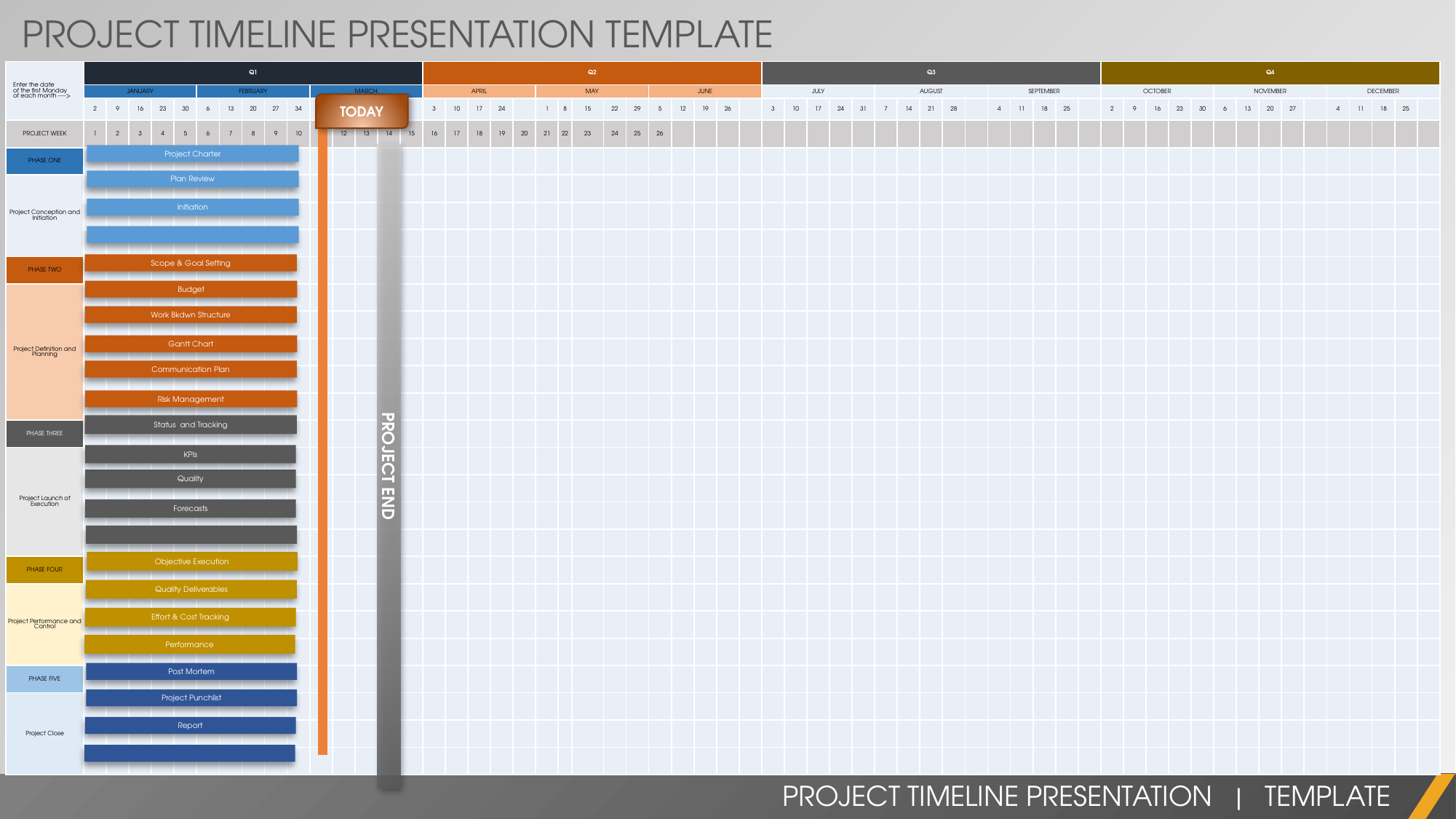

PROJECT TIMELINE PRESENTATION TEMPLATE
| Enter the date of the first Monday of each month ----> | Q1 |  |  |  |  |  |  |  |  |  |  |  |  |  |  | Q2 |  |  |  |  |  |  |  |  |  |  |  |  |  |  | Q3 |  |  |  |  |  |  |  |  |  |  |  |  |  |  | Q4 |  |  |  |  |  |  |  |  |  |  |  |  |  |  |
| --- | --- | --- | --- | --- | --- | --- | --- | --- | --- | --- | --- | --- | --- | --- | --- | --- | --- | --- | --- | --- | --- | --- | --- | --- | --- | --- | --- | --- | --- | --- | --- | --- | --- | --- | --- | --- | --- | --- | --- | --- | --- | --- | --- | --- | --- | --- | --- | --- | --- | --- | --- | --- | --- | --- | --- | --- | --- | --- | --- | --- |
|  | JANUARY |  |  |  |  | FEBRUARY |  |  |  |  | MARCH |  |  |  |  | APRIL |  |  |  |  | MAY |  |  |  |  | JUNE |  |  |  |  | JULY |  |  |  |  | AUGUST |  |  |  |  | SEPTEMBER |  |  |  |  | OCTOBER |  |  |  |  | NOVEMBER |  |  |  |  | DECEMBER |  |  |  |  |
|  | 2 | 9 | 16 | 23 | 30 | 6 | 13 | 20 | 27 | 34 | 6 | 13 | 20 | 27 |  | 3 | 10 | 17 | 24 |  | 1 | 8 | 15 | 22 | 29 | 5 | 12 | 19 | 26 |  | 3 | 10 | 17 | 24 | 31 | 7 | 14 | 21 | 28 |  | 4 | 11 | 18 | 25 |  | 2 | 9 | 16 | 23 | 30 | 6 | 13 | 20 | 27 |  | 4 | 11 | 18 | 25 |  |
| PROJECT WEEK | 1 | 2 | 3 | 4 | 5 | 6 | 7 | 8 | 9 | 10 | 11 | 12 | 13 | 14 | 15 | 16 | 17 | 18 | 19 | 20 | 21 | 22 | 23 | 24 | 25 | 26 |  |  |  |  |  |  |  |  |  |  |  |  |  |  |  |  |  |  |  |  |  |  |  |  |  |  |  |  |  |  |  |  |  |  |
| PHASE ONE |  |  |  |  |  |  |  |  |  |  |  |  |  |  |  |  |  |  |  |  |  |  |  |  |  |  |  |  |  |  |  |  |  |  |  |  |  |  |  |  |  |  |  |  |  |  |  |  |  |  |  |  |  |  |  |  |  |  |  |  |
| Project Conception and Initiation |  |  |  |  |  |  |  |  |  |  |  |  |  |  |  |  |  |  |  |  |  |  |  |  |  |  |  |  |  |  |  |  |  |  |  |  |  |  |  |  |  |  |  |  |  |  |  |  |  |  |  |  |  |  |  |  |  |  |  |  |
|  |  |  |  |  |  |  |  |  |  |  |  |  |  |  |  |  |  |  |  |  |  |  |  |  |  |  |  |  |  |  |  |  |  |  |  |  |  |  |  |  |  |  |  |  |  |  |  |  |  |  |  |  |  |  |  |  |  |  |  |  |
|  |  |  |  |  |  |  |  |  |  |  |  |  |  |  |  |  |  |  |  |  |  |  |  |  |  |  |  |  |  |  |  |  |  |  |  |  |  |  |  |  |  |  |  |  |  |  |  |  |  |  |  |  |  |  |  |  |  |  |  |  |
| PHASE TWO |  |  |  |  |  |  |  |  |  |  |  |  |  |  |  |  |  |  |  |  |  |  |  |  |  |  |  |  |  |  |  |  |  |  |  |  |  |  |  |  |  |  |  |  |  |  |  |  |  |  |  |  |  |  |  |  |  |  |  |  |
| Project Definition and Planning |  |  |  |  |  |  |  |  |  |  |  |  |  |  |  |  |  |  |  |  |  |  |  |  |  |  |  |  |  |  |  |  |  |  |  |  |  |  |  |  |  |  |  |  |  |  |  |  |  |  |  |  |  |  |  |  |  |  |  |  |
|  |  |  |  |  |  |  |  |  |  |  |  |  |  |  |  |  |  |  |  |  |  |  |  |  |  |  |  |  |  |  |  |  |  |  |  |  |  |  |  |  |  |  |  |  |  |  |  |  |  |  |  |  |  |  |  |  |  |  |  |  |
|  |  |  |  |  |  |  |  |  |  |  |  |  |  |  |  |  |  |  |  |  |  |  |  |  |  |  |  |  |  |  |  |  |  |  |  |  |  |  |  |  |  |  |  |  |  |  |  |  |  |  |  |  |  |  |  |  |  |  |  |  |
|  |  |  |  |  |  |  |  |  |  |  |  |  |  |  |  |  |  |  |  |  |  |  |  |  |  |  |  |  |  |  |  |  |  |  |  |  |  |  |  |  |  |  |  |  |  |  |  |  |  |  |  |  |  |  |  |  |  |  |  |  |
|  |  |  |  |  |  |  |  |  |  |  |  |  |  |  |  |  |  |  |  |  |  |  |  |  |  |  |  |  |  |  |  |  |  |  |  |  |  |  |  |  |  |  |  |  |  |  |  |  |  |  |  |  |  |  |  |  |  |  |  |  |
| PHASE THREE |  |  |  |  |  |  |  |  |  |  |  |  |  |  |  |  |  |  |  |  |  |  |  |  |  |  |  |  |  |  |  |  |  |  |  |  |  |  |  |  |  |  |  |  |  |  |  |  |  |  |  |  |  |  |  |  |  |  |  |  |
| Project Launch of Execution |  |  |  |  |  |  |  |  |  |  |  |  |  |  |  |  |  |  |  |  |  |  |  |  |  |  |  |  |  |  |  |  |  |  |  |  |  |  |  |  |  |  |  |  |  |  |  |  |  |  |  |  |  |  |  |  |  |  |  |  |
|  |  |  |  |  |  |  |  |  |  |  |  |  |  |  |  |  |  |  |  |  |  |  |  |  |  |  |  |  |  |  |  |  |  |  |  |  |  |  |  |  |  |  |  |  |  |  |  |  |  |  |  |  |  |  |  |  |  |  |  |  |
|  |  |  |  |  |  |  |  |  |  |  |  |  |  |  |  |  |  |  |  |  |  |  |  |  |  |  |  |  |  |  |  |  |  |  |  |  |  |  |  |  |  |  |  |  |  |  |  |  |  |  |  |  |  |  |  |  |  |  |  |  |
|  |  |  |  |  |  |  |  |  |  |  |  |  |  |  |  |  |  |  |  |  |  |  |  |  |  |  |  |  |  |  |  |  |  |  |  |  |  |  |  |  |  |  |  |  |  |  |  |  |  |  |  |  |  |  |  |  |  |  |  |  |
| PHASE FOUR |  |  |  |  |  |  |  |  |  |  |  |  |  |  |  |  |  |  |  |  |  |  |  |  |  |  |  |  |  |  |  |  |  |  |  |  |  |  |  |  |  |  |  |  |  |  |  |  |  |  |  |  |  |  |  |  |  |  |  |  |
| Project Performance and Control |  |  |  |  |  |  |  |  |  |  |  |  |  |  |  |  |  |  |  |  |  |  |  |  |  |  |  |  |  |  |  |  |  |  |  |  |  |  |  |  |  |  |  |  |  |  |  |  |  |  |  |  |  |  |  |  |  |  |  |  |
|  |  |  |  |  |  |  |  |  |  |  |  |  |  |  |  |  |  |  |  |  |  |  |  |  |  |  |  |  |  |  |  |  |  |  |  |  |  |  |  |  |  |  |  |  |  |  |  |  |  |  |  |  |  |  |  |  |  |  |  |  |
|  |  |  |  |  |  |  |  |  |  |  |  |  |  |  |  |  |  |  |  |  |  |  |  |  |  |  |  |  |  |  |  |  |  |  |  |  |  |  |  |  |  |  |  |  |  |  |  |  |  |  |  |  |  |  |  |  |  |  |  |  |
| PHASE FIVE |  |  |  |  |  |  |  |  |  |  |  |  |  |  |  |  |  |  |  |  |  |  |  |  |  |  |  |  |  |  |  |  |  |  |  |  |  |  |  |  |  |  |  |  |  |  |  |  |  |  |  |  |  |  |  |  |  |  |  |  |
| Project Close |  |  |  |  |  |  |  |  |  |  |  |  |  |  |  |  |  |  |  |  |  |  |  |  |  |  |  |  |  |  |  |  |  |  |  |  |  |  |  |  |  |  |  |  |  |  |  |  |  |  |  |  |  |  |  |  |  |  |  |  |
|  |  |  |  |  |  |  |  |  |  |  |  |  |  |  |  |  |  |  |  |  |  |  |  |  |  |  |  |  |  |  |  |  |  |  |  |  |  |  |  |  |  |  |  |  |  |  |  |  |  |  |  |  |  |  |  |  |  |  |  |  |
|  |  |  |  |  |  |  |  |  |  |  |  |  |  |  |  |  |  |  |  |  |  |  |  |  |  |  |  |  |  |  |  |  |  |  |  |  |  |  |  |  |  |  |  |  |  |  |  |  |  |  |  |  |  |  |  |  |  |  |  |  |
TODAY
PROJECT END
Project Charter
Plan Review
Initiation

Scope & Goal Setting
Budget
Work Bkdwn Structure
Gantt Chart
Communication Plan
Risk Management
Status  and Tracking
KPIs
Quality
Forecasts

Objective Execution
Quality Deliverables
Effort & Cost Tracking
Performance
Post Mortem
Project Punchlist
Report

PROJECT TIMELINE PRESENTATION   |   TEMPLATE
PROJECT REPORT